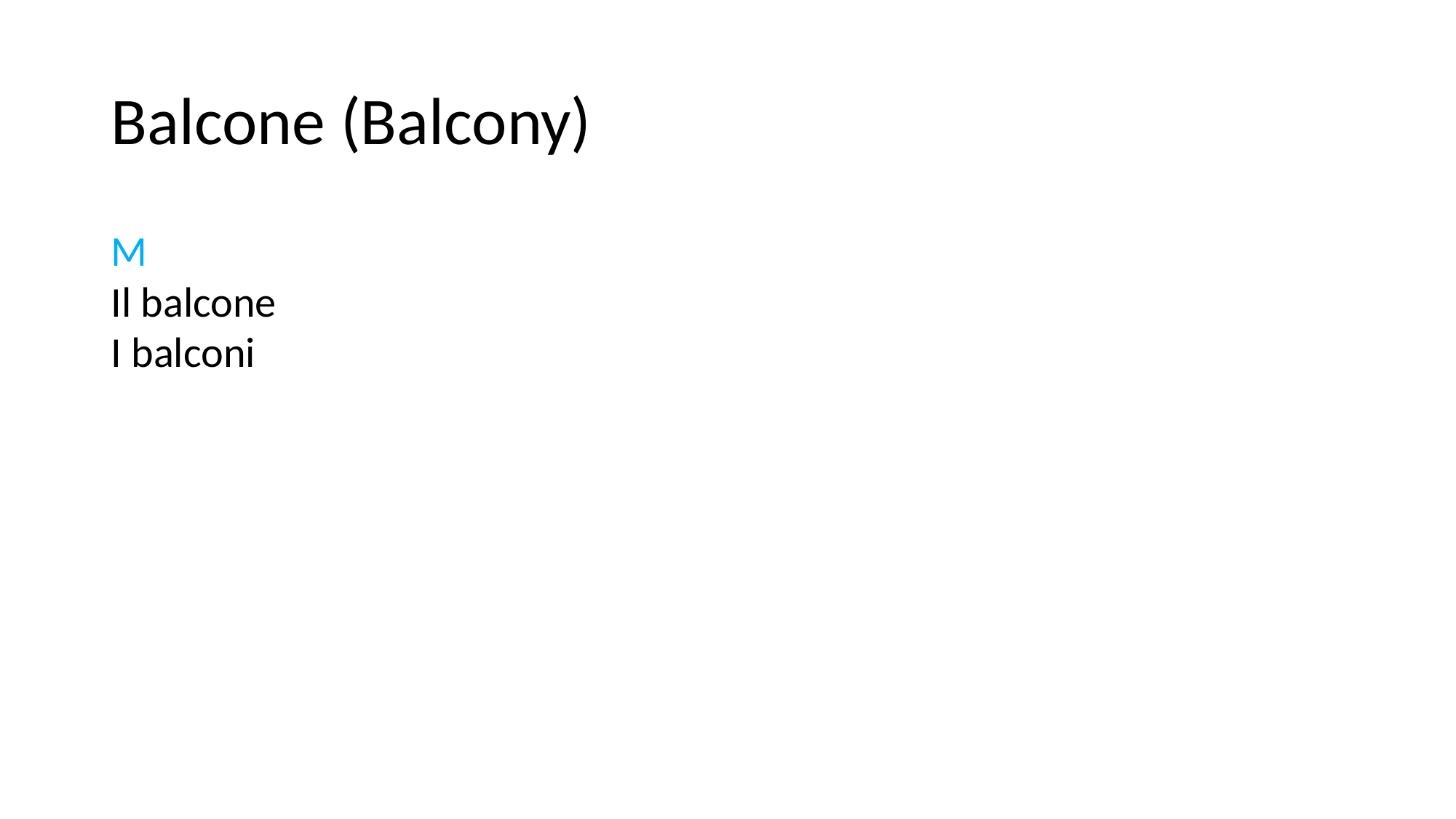

# Balcone (Balcony)
M
Il balcone
I balconi